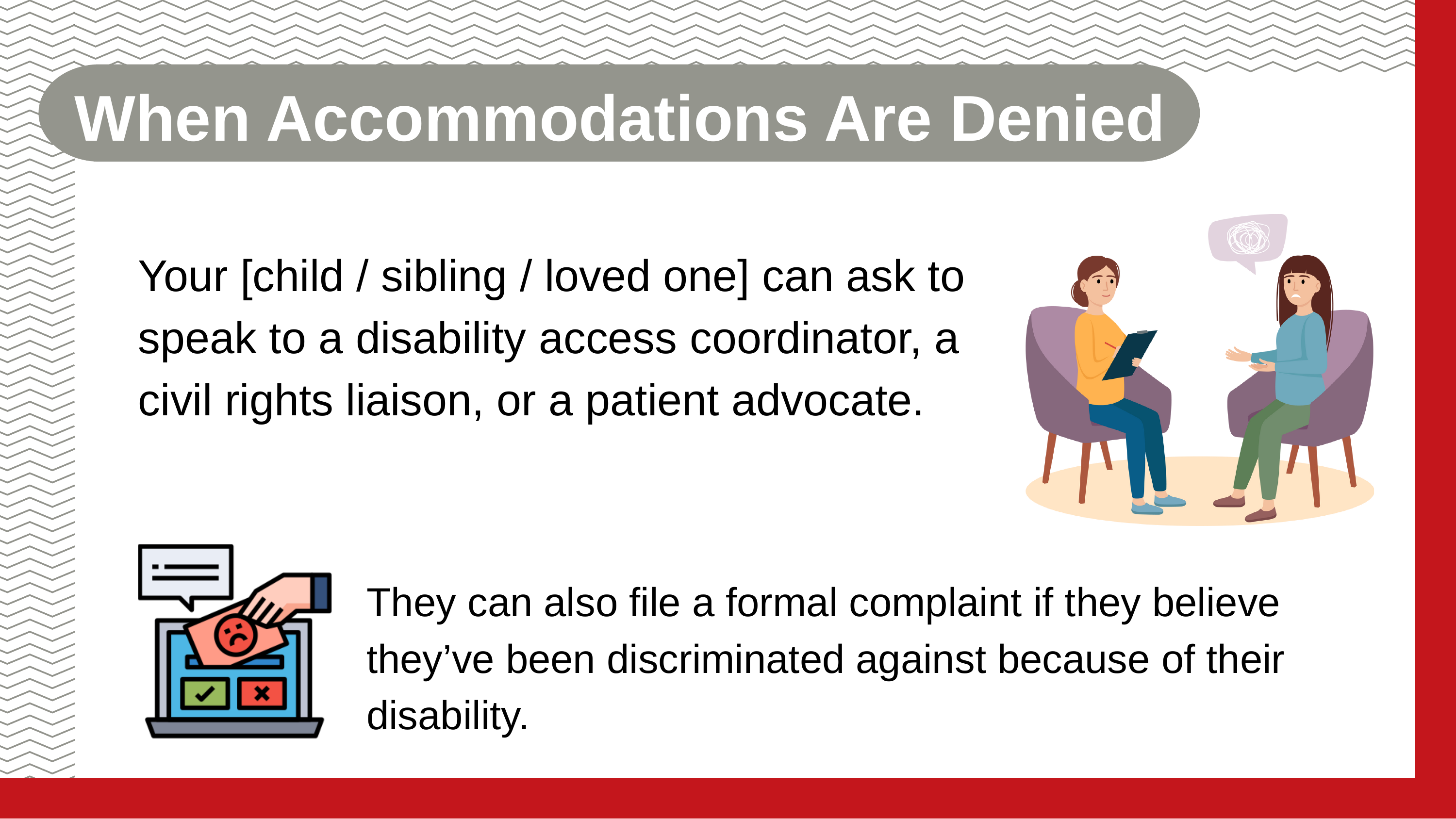

When Accommodations Are Denied

Your [child / sibling / loved one] can ask to speak to a disability access coordinator, a civil rights liaison, or a patient advocate.

They can also file a formal complaint if they believe they’ve been discriminated against because of their disability.